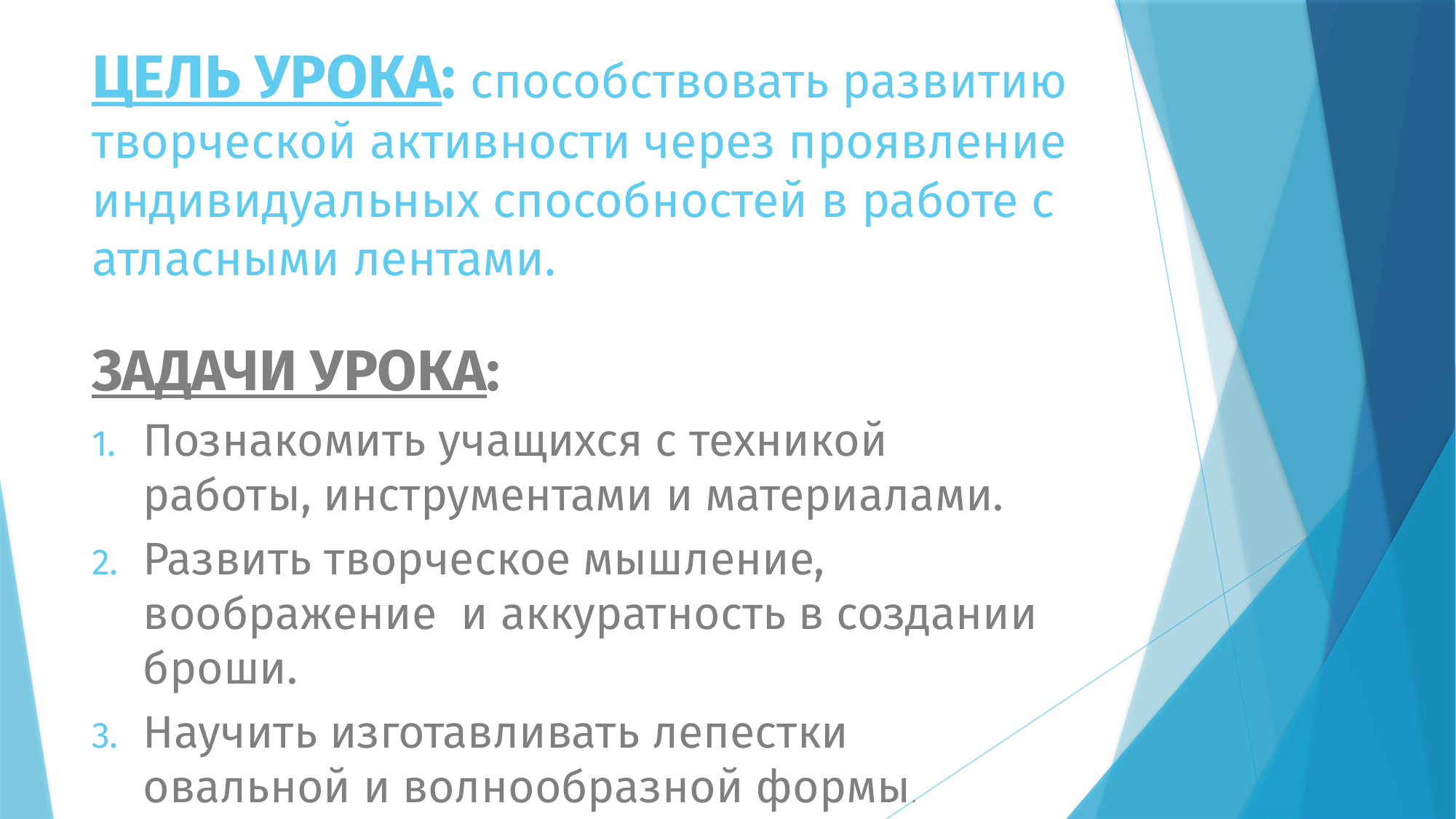

# ЦЕЛЬ УРОКА: способствовать развитию творческой активности через проявление индивидуальных способностей в работе с атласными лентами.
ЗАДАЧИ УРОКА:
Познакомить учащихся с техникой работы, инструментами и материалами.
Развить творческое мышление, воображение  и аккуратность в создании броши.
Научить изготавливать лепестки овальной и волнообразной формы.